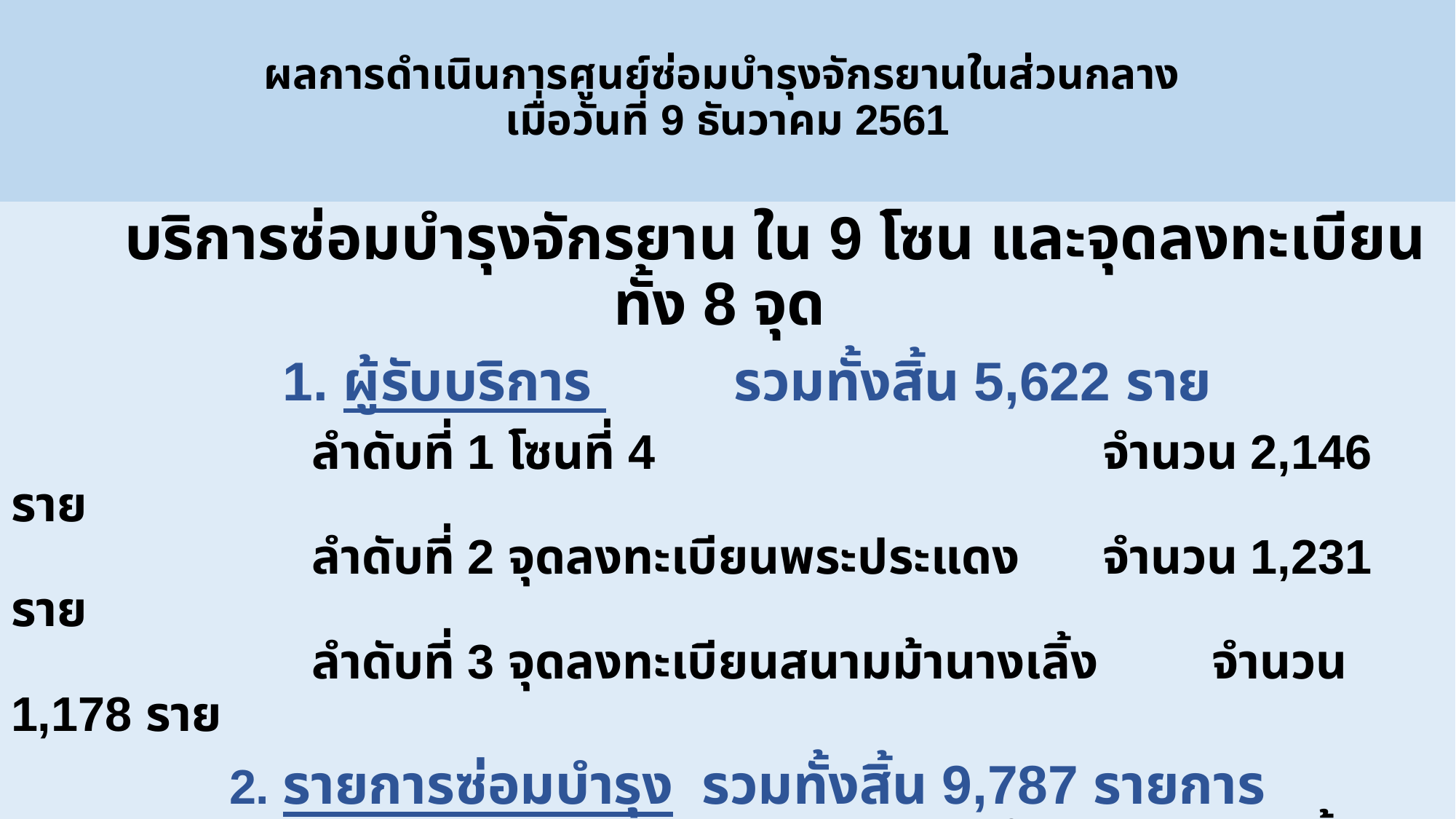

# ผลการดำเนินการศูนย์ซ่อมบำรุงจักรยานในส่วนกลาง เมื่อวันที่ 9 ธันวาคม 2561
      บริการซ่อมบำรุงจักรยาน ใน 9 โซน และจุดลงทะเบียนทั้ง 8 จุด
                  1. ผู้รับบริการ          รวมทั้งสิ้น 5,622 ราย
                        ลำดับที่ 1 โซนที่ 4 				จำนวน 2,146 ราย
                        ลำดับที่ 2 จุดลงทะเบียนพระประแดง 	จำนวน 1,231 ราย
                        ลำดับที่ 3 จุดลงทะเบียนสนามม้านางเลิ้ง 	จำนวน 1,178 ราย
		2. รายการซ่อมบำรุง  รวมทั้งสิ้น 9,787 รายการ
                        การตรวจสอบลมยาง 			จำนวน 3,337 ครั้ง
                        การเติมสารหล่อลื่นโซ่ 			จำนวน 1,625 ครั้ง
                        การตั้งระยะเบรก 				จำนวน    840 ครั้ง